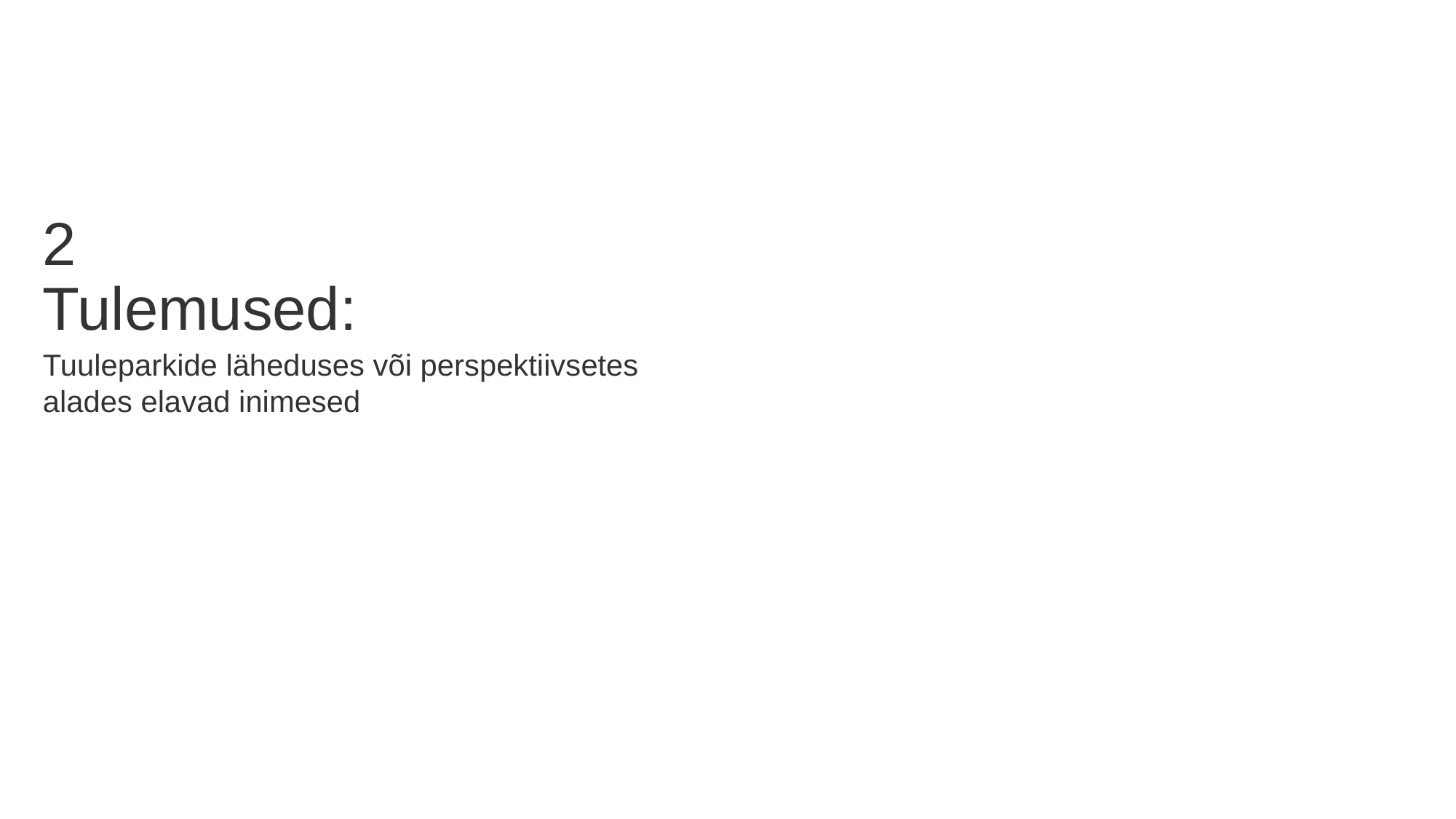

2
Tulemused:
Tuuleparkide läheduses või perspektiivsetes alades elavad inimesed